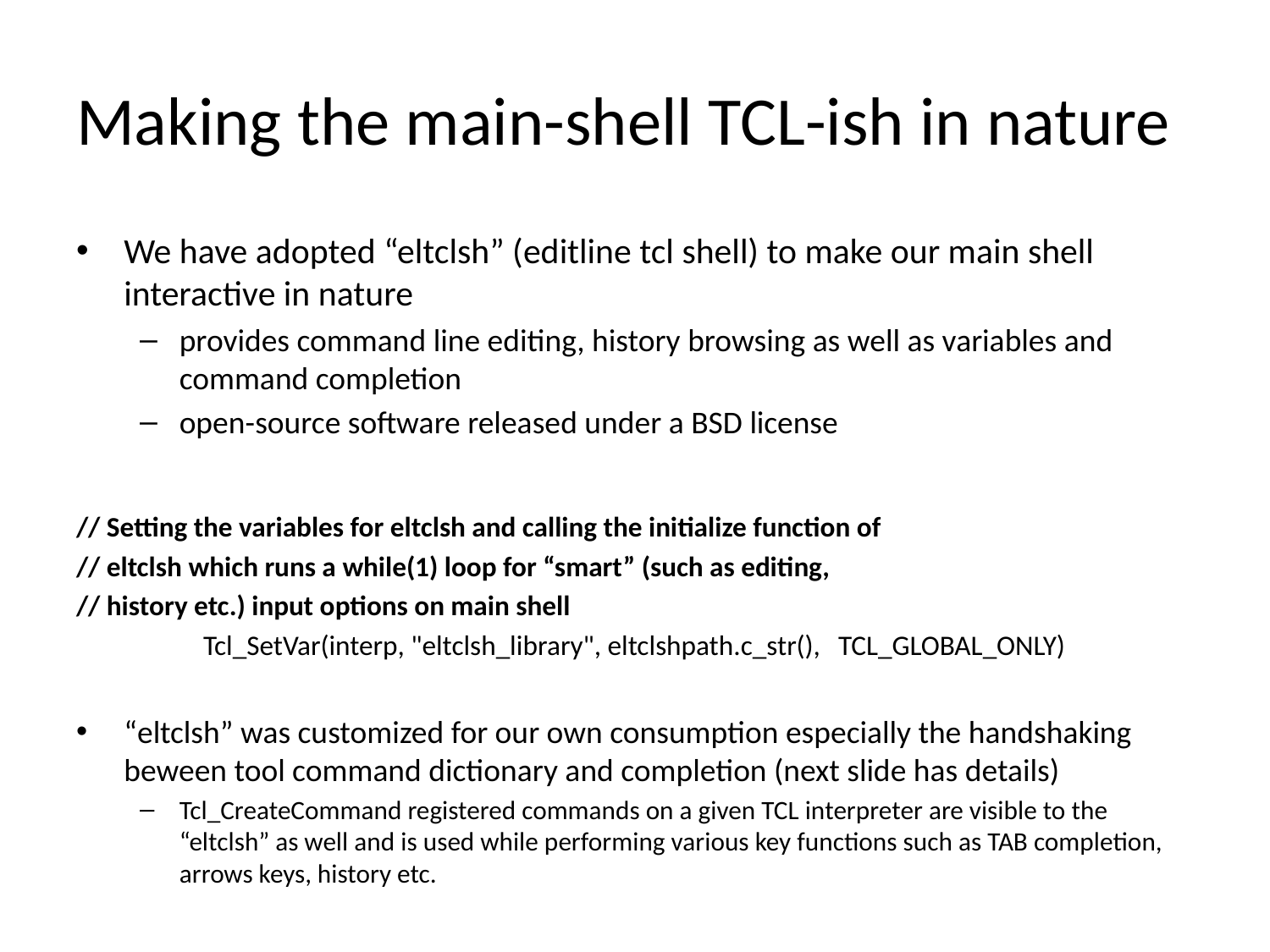

# Making the main-shell TCL-ish in nature
We have adopted “eltclsh” (editline tcl shell) to make our main shell interactive in nature
provides command line editing, history browsing as well as variables and command completion
open-source software released under a BSD license

// Setting the variables for eltclsh and calling the initialize function of
// eltclsh which runs a while(1) loop for “smart” (such as editing,
// history etc.) input options on main shell
	Tcl_SetVar(interp, "eltclsh_library", eltclshpath.c_str(), 	TCL_GLOBAL_ONLY)

“eltclsh” was customized for our own consumption especially the handshaking beween tool command dictionary and completion (next slide has details)
Tcl_CreateCommand registered commands on a given TCL interpreter are visible to the “eltclsh” as well and is used while performing various key functions such as TAB completion, arrows keys, history etc.